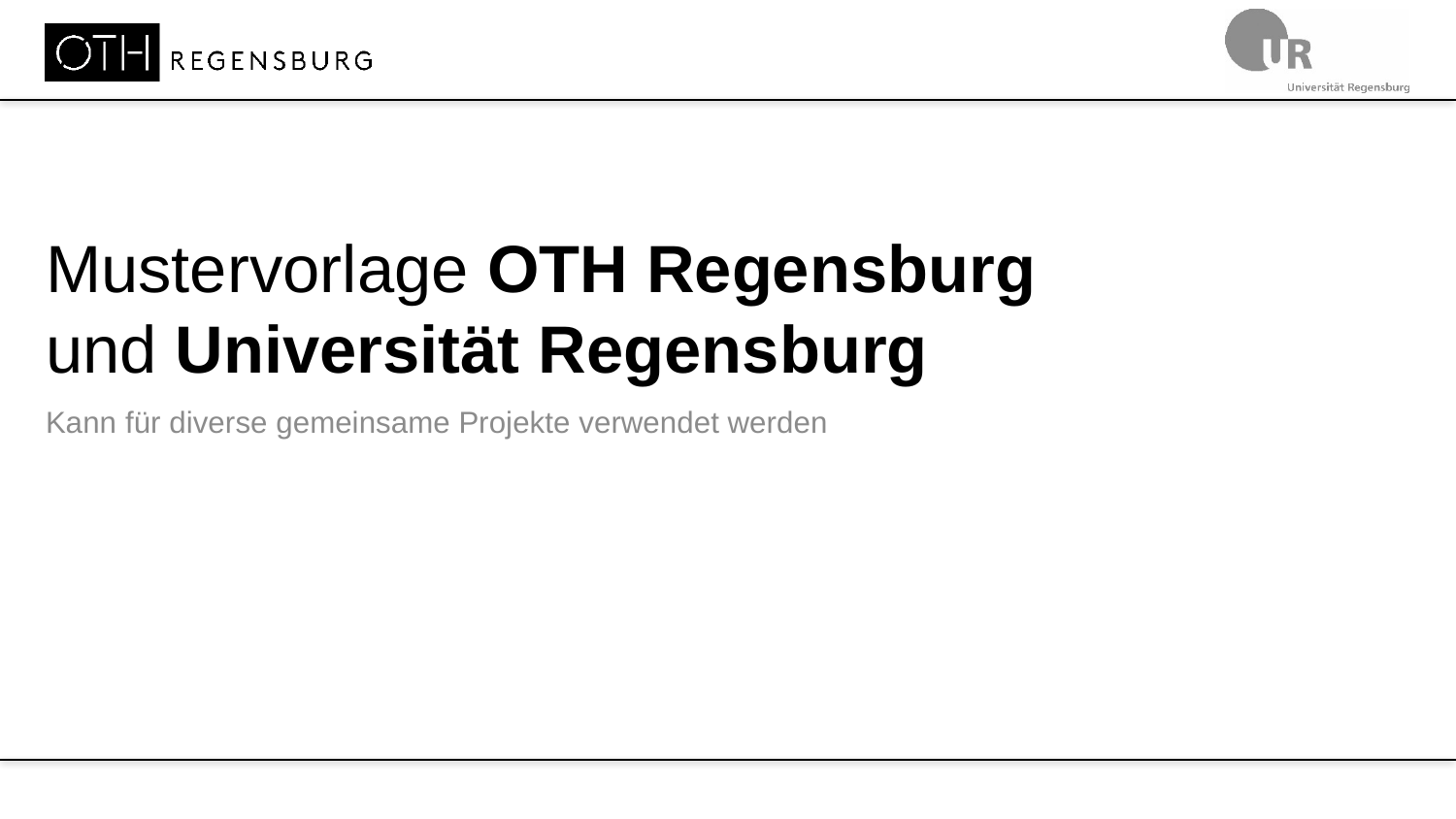

# Mustervorlage OTH Regensburg und Universität Regensburg
Kann für diverse gemeinsame Projekte verwendet werden